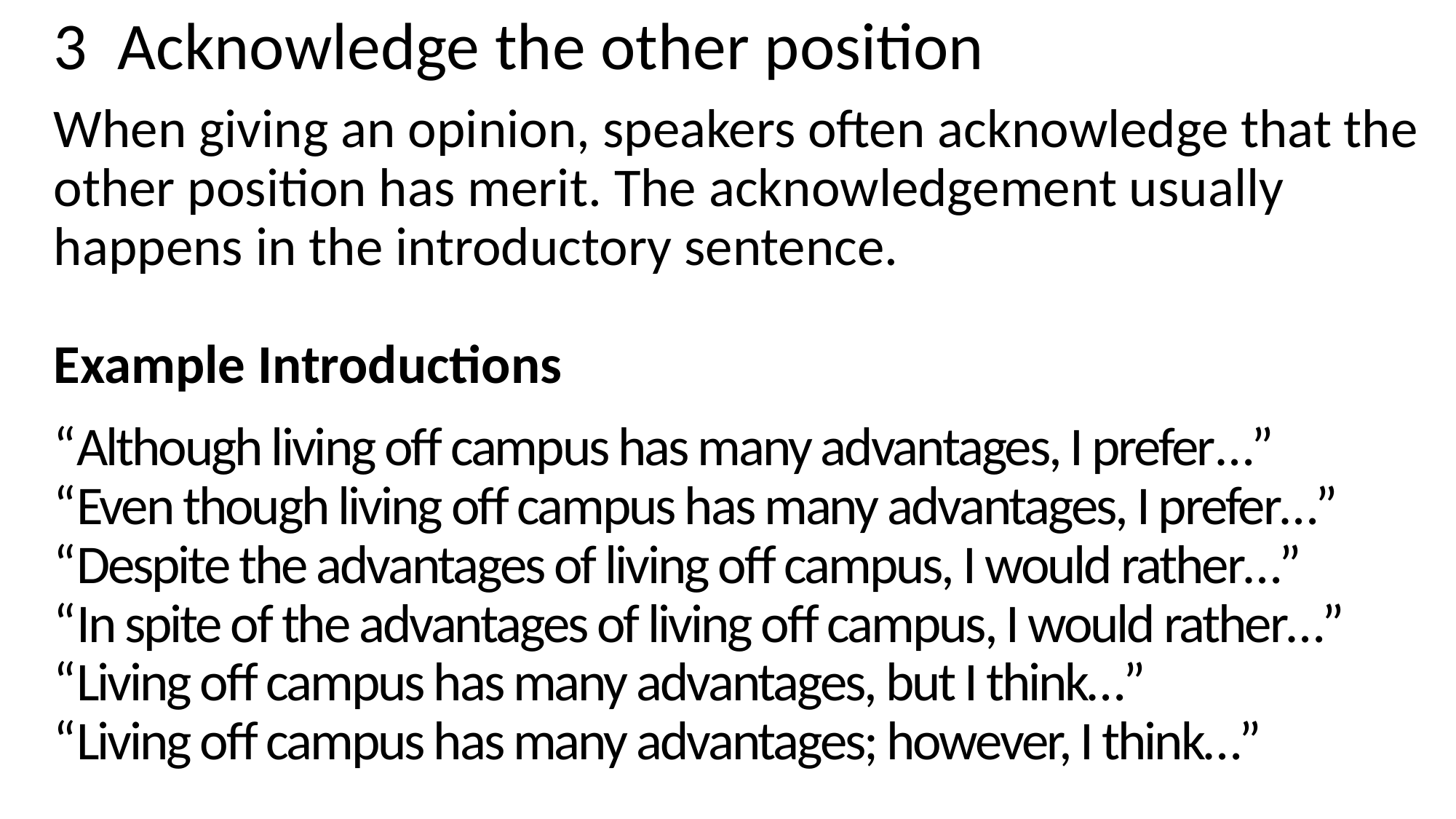

# 3  Acknowledge the other position
When giving an opinion, speakers often acknowledge that the other position has merit. The acknowledgement usually happens in the introductory sentence.

Example Introductions

“Although living off campus has many advantages, I prefer…”
“Even though living off campus has many advantages, I prefer…”
“Despite the advantages of living off campus, I would rather…”
“In spite of the advantages of living off campus, I would rather…”
“Living off campus has many advantages, but I think…”
“Living off campus has many advantages; however, I think…”